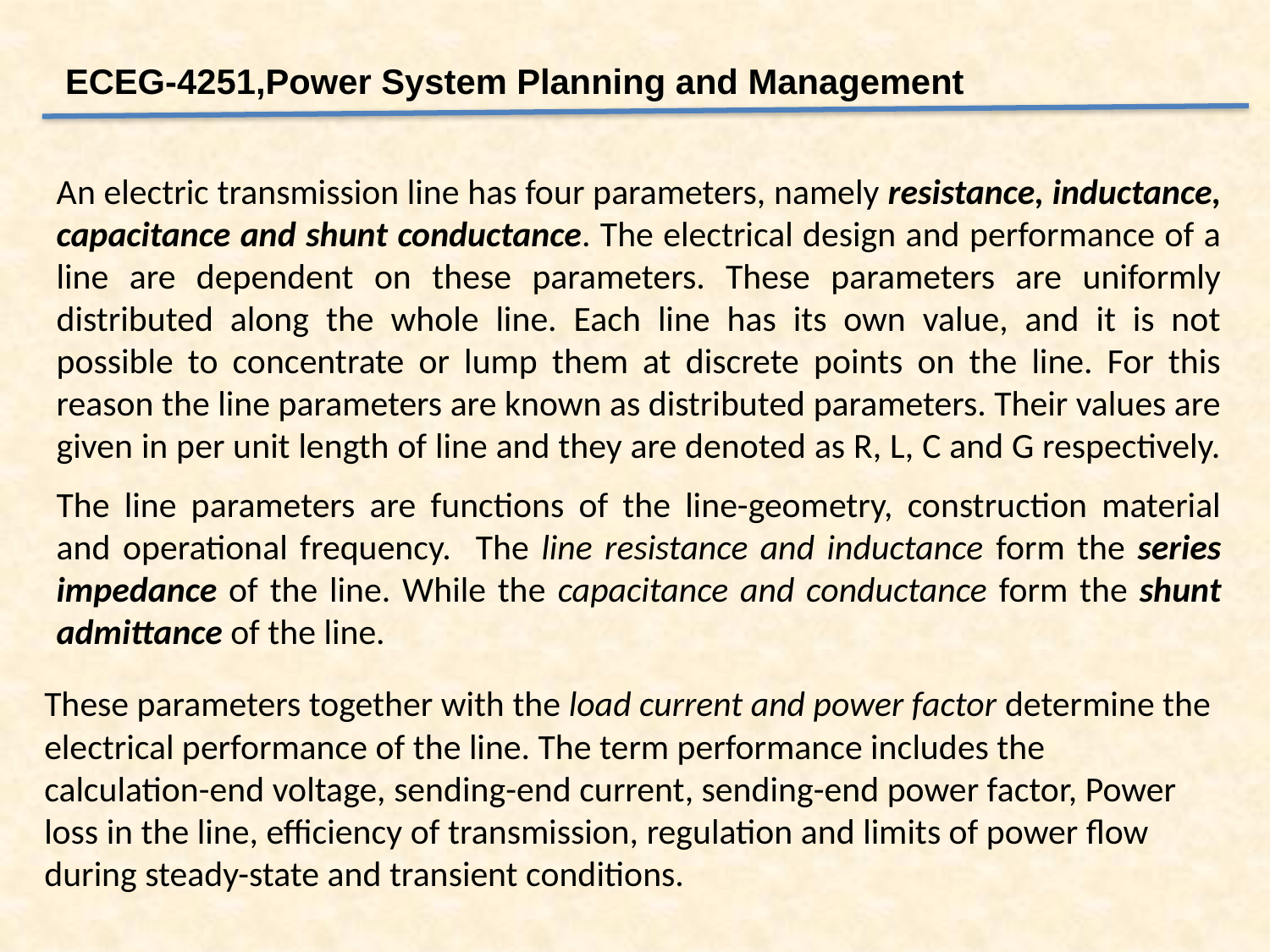

ECEG-4251,Power System Planning and Management
An electric transmission line has four parameters, namely resistance, inductance, capacitance and shunt conductance. The electrical design and performance of a line are dependent on these parameters. These parameters are uniformly distributed along the whole line. Each line has its own value, and it is not possible to concentrate or lump them at discrete points on the line. For this reason the line parameters are known as distributed parameters. Their values are given in per unit length of line and they are denoted as R, L, C and G respectively.

The line parameters are functions of the line-geometry, construction material and operational frequency.  The line resistance and inductance form the series impedance of the line. While the capacitance and conductance form the shunt admittance of the line.
These parameters together with the load current and power factor determine the electrical performance of the line. The term performance includes the calculation-end voltage, sending-end current, sending-end power factor, Power loss in the line, efficiency of transmission, regulation and limits of power flow during steady-state and transient conditions.